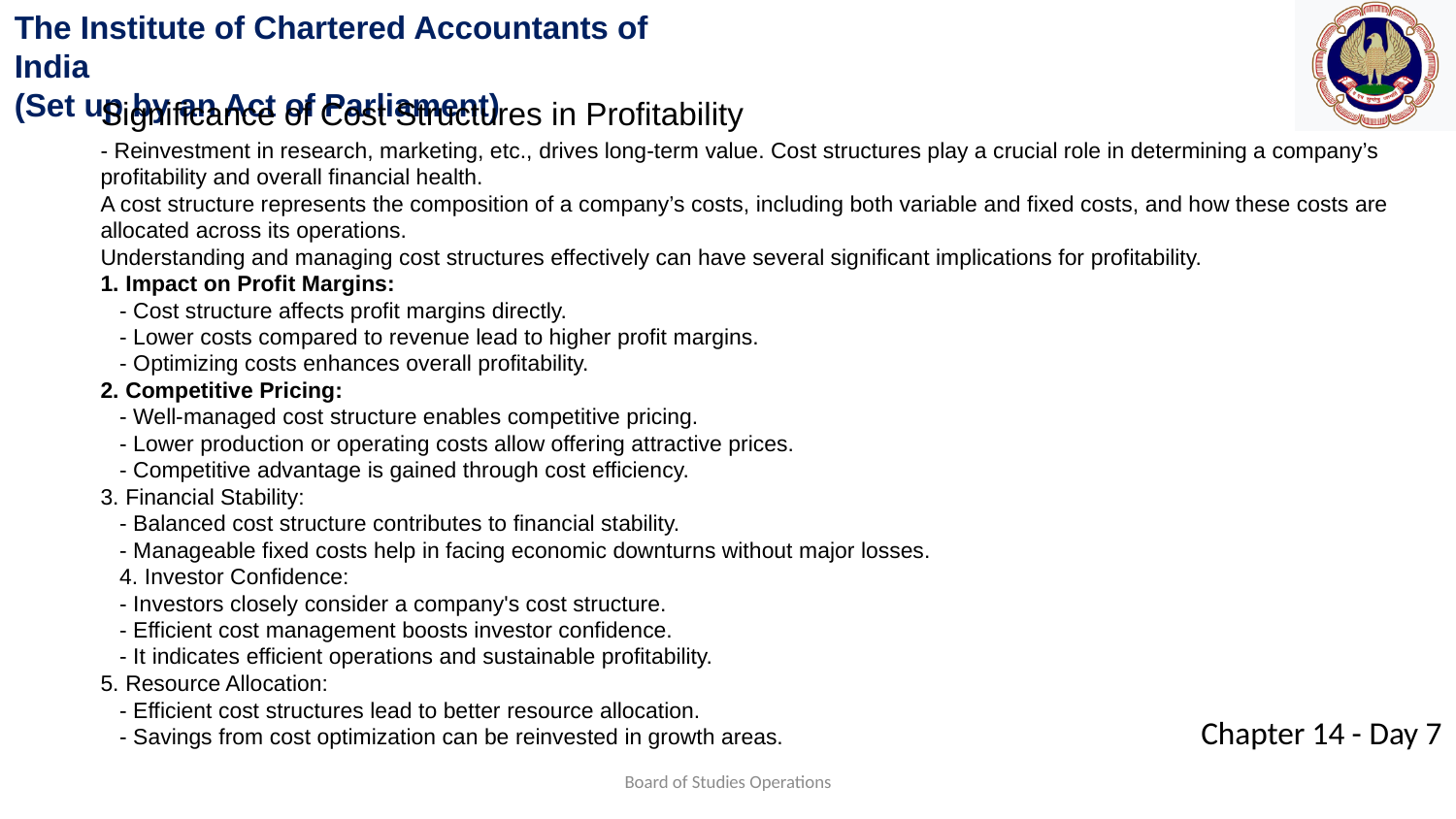

Significance of Cost Structures in Profitability
- Reinvestment in research, marketing, etc., drives long-term value. Cost structures play a crucial role in determining a company’s profitability and overall financial health.
A cost structure represents the composition of a company’s costs, including both variable and fixed costs, and how these costs are allocated across its operations.
Understanding and managing cost structures effectively can have several significant implications for profitability.
1. Impact on Profit Margins:
   - Cost structure affects profit margins directly.
   - Lower costs compared to revenue lead to higher profit margins.
   - Optimizing costs enhances overall profitability.
2. Competitive Pricing:
   - Well-managed cost structure enables competitive pricing.
   - Lower production or operating costs allow offering attractive prices.
   - Competitive advantage is gained through cost efficiency.
3. Financial Stability:
   - Balanced cost structure contributes to financial stability.
   - Manageable fixed costs help in facing economic downturns without major losses.
   4. Investor Confidence:
   - Investors closely consider a company's cost structure.
   - Efficient cost management boosts investor confidence.
   - It indicates efficient operations and sustainable profitability.
5. Resource Allocation:
   - Efficient cost structures lead to better resource allocation.
   - Savings from cost optimization can be reinvested in growth areas.

Board of Studies Operations